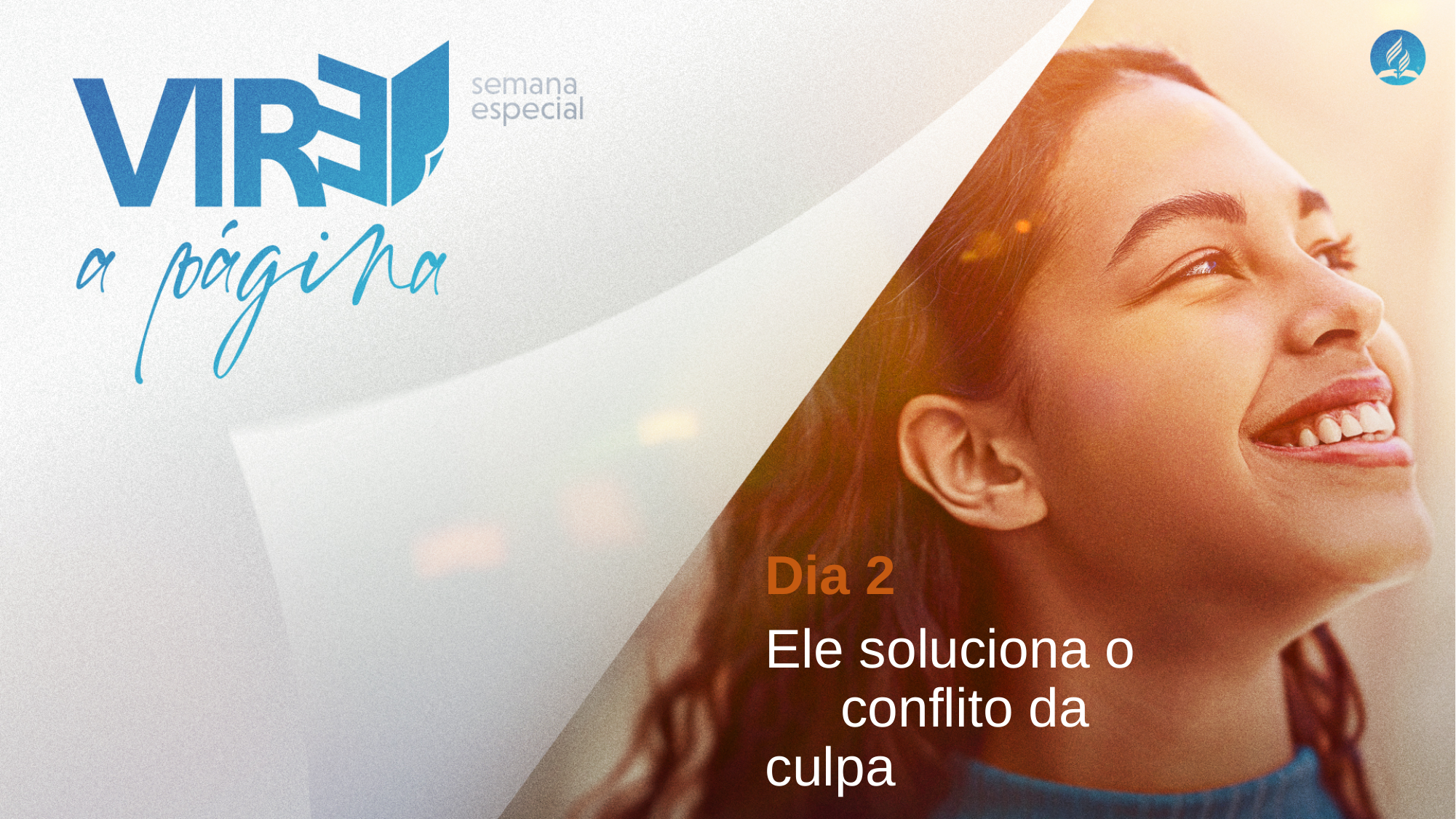

Dia 2
Ele soluciona o       conflito da culpa